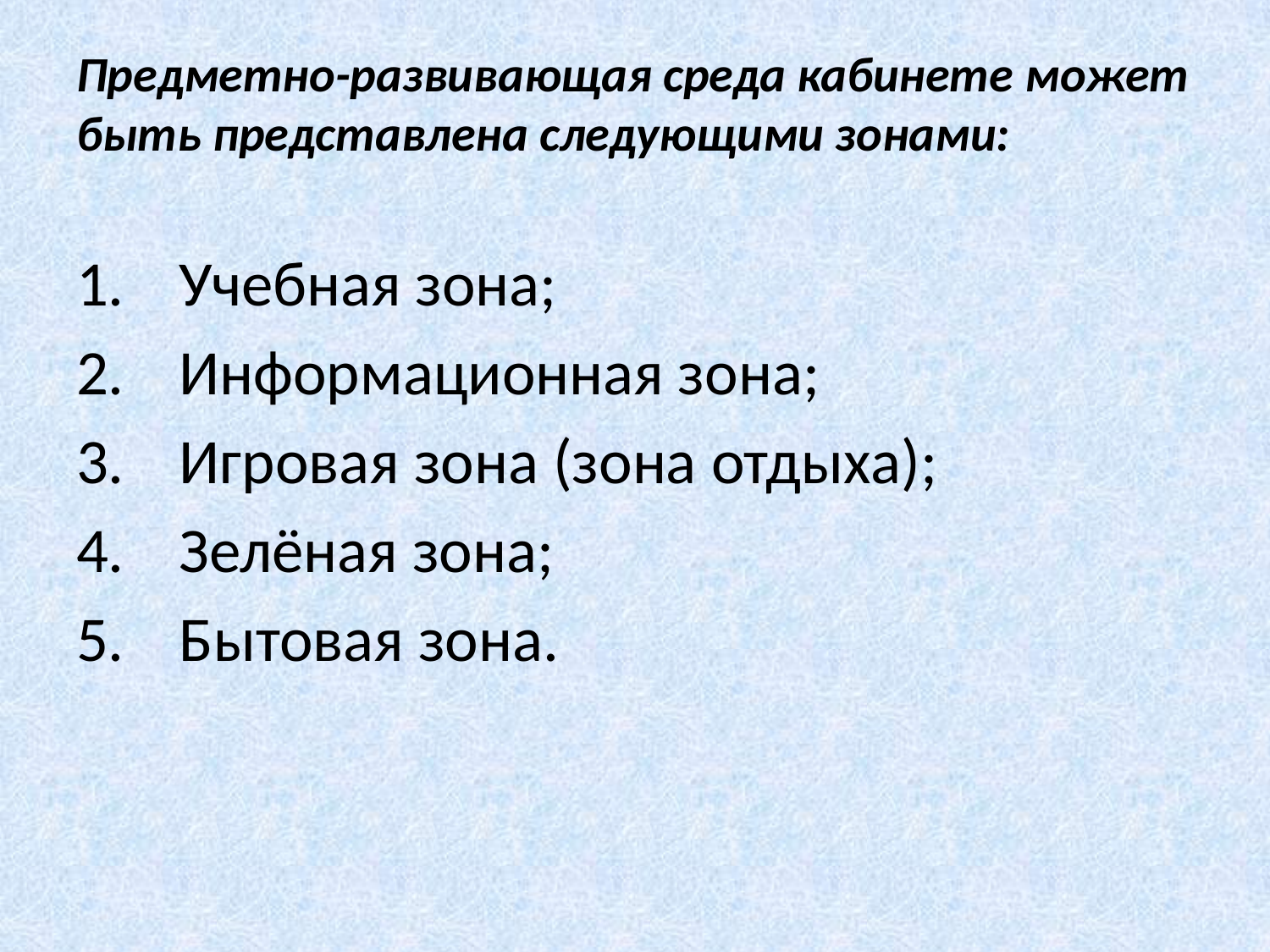

Предметно-развивающая среда кабинете может быть представлена следующими зонами:

Учебная зона;
Информационная зона;
Игровая зона (зона отдыха);
Зелёная зона;
Бытовая зона.